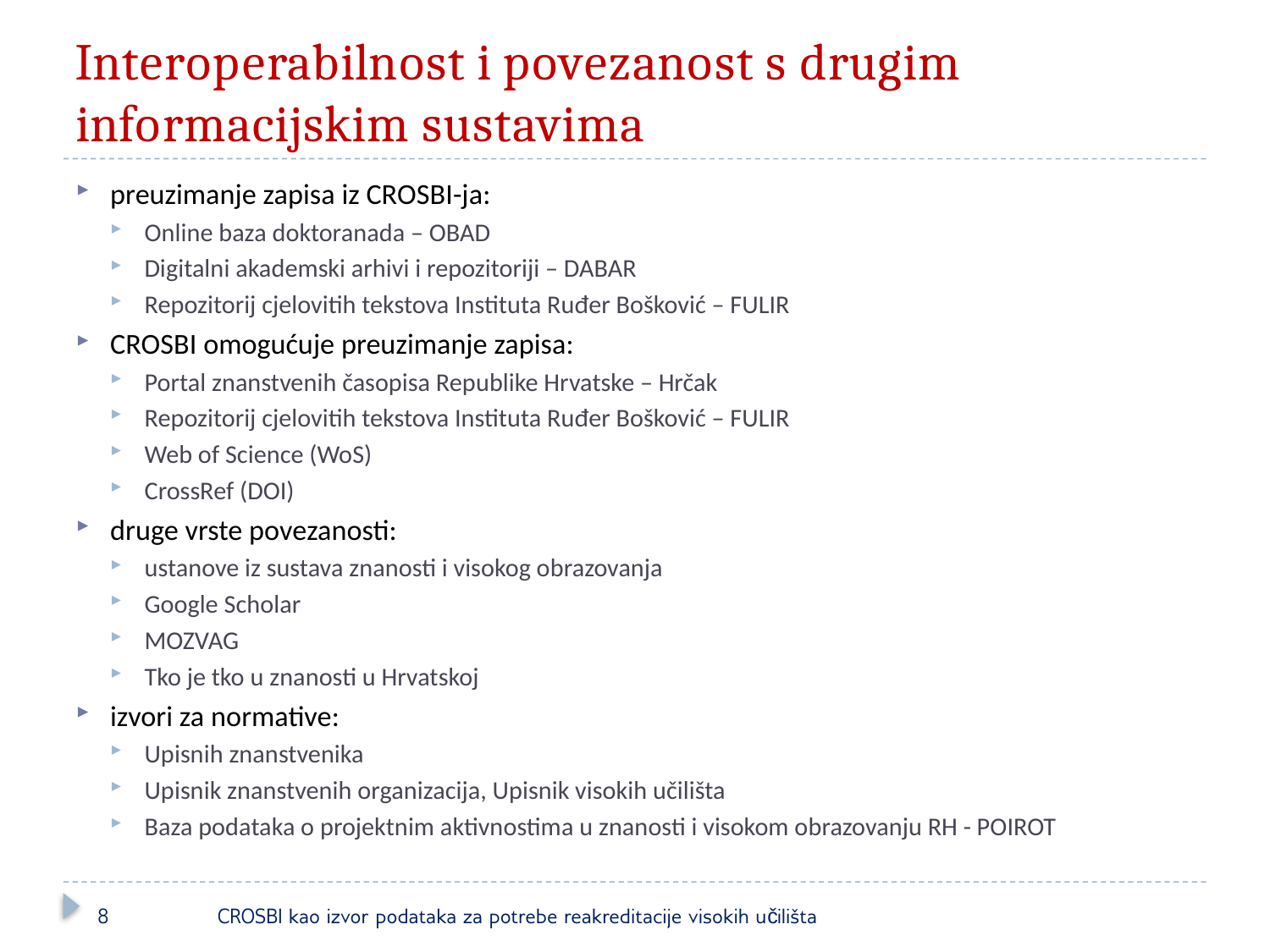

# Interoperabilnost i povezanost s drugim informacijskim sustavima
preuzimanje zapisa iz CROSBI-ja:
Online baza doktoranada – OBAD
Digitalni akademski arhivi i repozitoriji – DABAR
Repozitorij cjelovitih tekstova Instituta Ruđer Bošković – FULIR
CROSBI omogućuje preuzimanje zapisa:
Portal znanstvenih časopisa Republike Hrvatske – Hrčak
Repozitorij cjelovitih tekstova Instituta Ruđer Bošković – FULIR
Web of Science (WoS)
CrossRef (DOI)
druge vrste povezanosti:
ustanove iz sustava znanosti i visokog obrazovanja
Google Scholar
MOZVAG
Tko je tko u znanosti u Hrvatskoj
izvori za normative:
Upisnih znanstvenika
Upisnik znanstvenih organizacija, Upisnik visokih učilišta
Baza podataka o projektnim aktivnostima u znanosti i visokom obrazovanju RH - POIROT
8
CROSBI kao izvor podataka za potrebe reakreditacije visokih učilišta